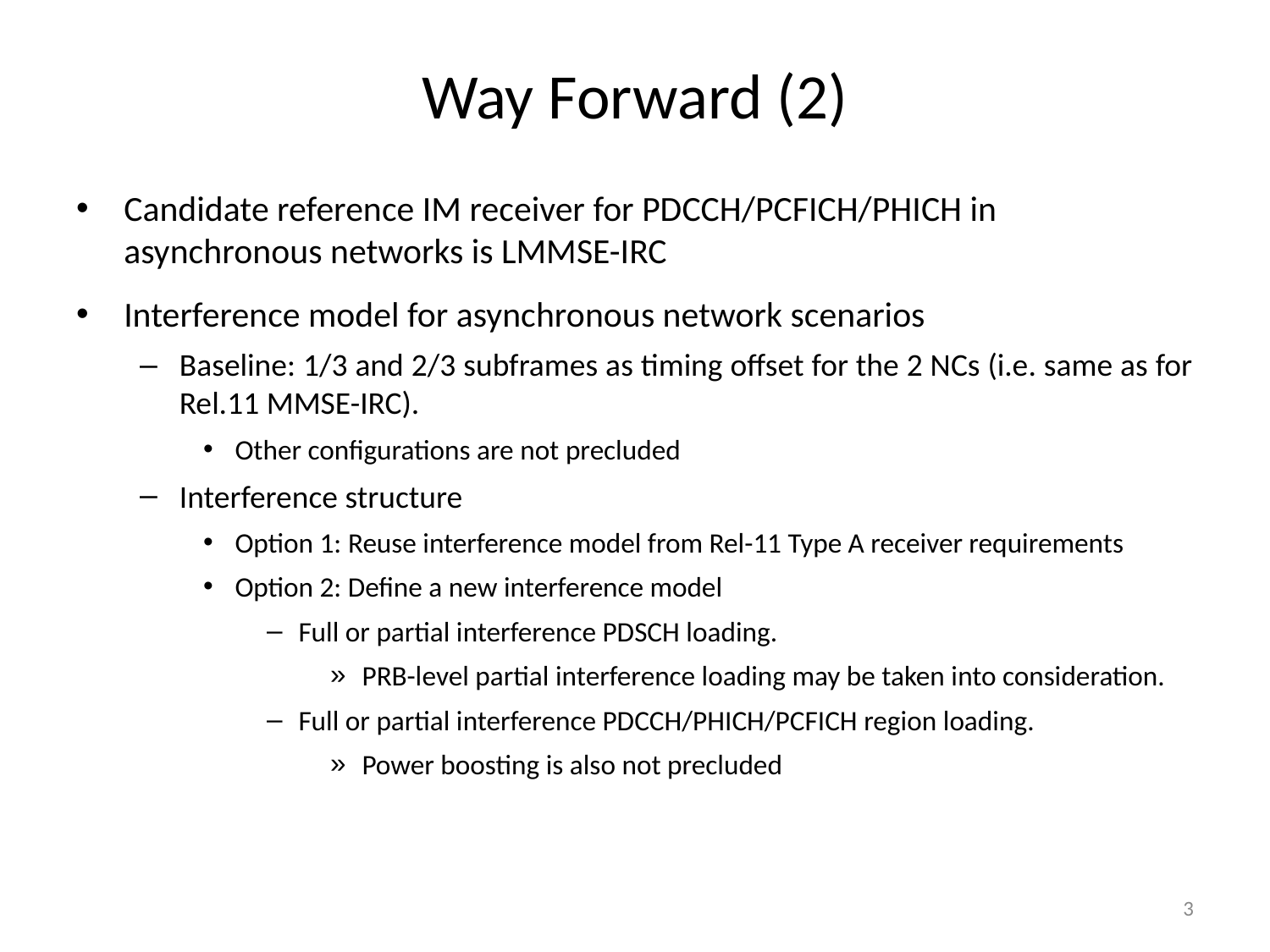

# Way Forward (2)
Candidate reference IM receiver for PDCCH/PCFICH/PHICH in asynchronous networks is LMMSE-IRC
Interference model for asynchronous network scenarios
Baseline: 1/3 and 2/3 subframes as timing offset for the 2 NCs (i.e. same as for Rel.11 MMSE-IRC).
Other configurations are not precluded
Interference structure
Option 1: Reuse interference model from Rel-11 Type A receiver requirements
Option 2: Define a new interference model
Full or partial interference PDSCH loading.
PRB-level partial interference loading may be taken into consideration.
Full or partial interference PDCCH/PHICH/PCFICH region loading.
Power boosting is also not precluded
3